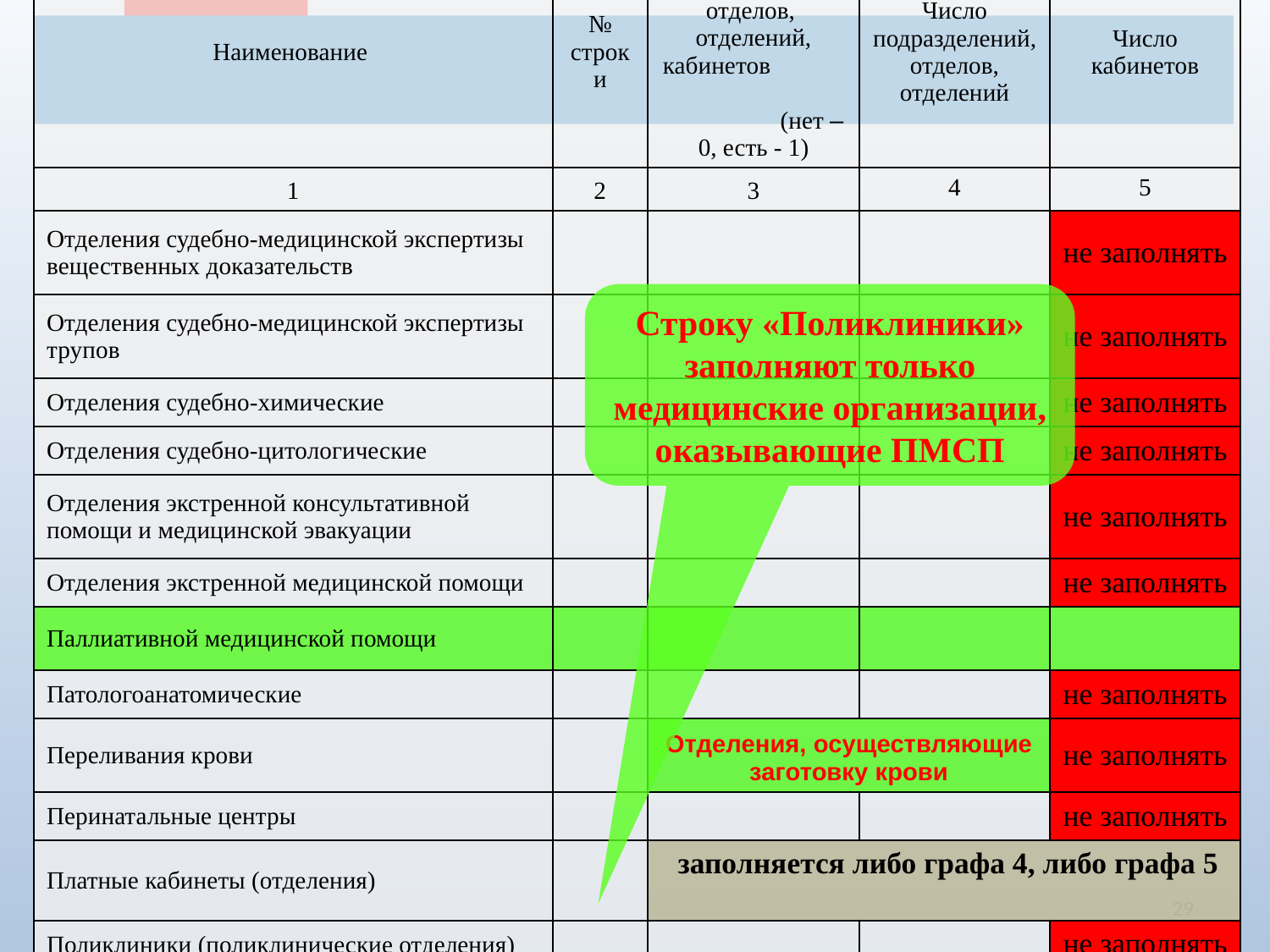

| Наименование | № строки | Наличие подразделений, отделов, отделений, кабинетов (нет – 0, есть - 1) | Число подразделений, отделов, отделений | Число кабинетов |
| --- | --- | --- | --- | --- |
| 1 | 2 | 3 | 4 | 5 |
| Отделения судебно-медицинской экспертизы вещественных доказательств |  |  |  | не заполнять |
| Отделения судебно-медицинской экспертизы трупов |  |  |  | не заполнять |
| Отделения судебно-химические |  |  |  | не заполнять |
| Отделения судебно-цитологические |  |  |  | не заполнять |
| Отделения экстренной консультативной помощи и медицинской эвакуации |  |  |  | не заполнять |
| Отделения экстренной медицинской помощи |  |  |  | не заполнять |
| Паллиативной медицинской помощи |  |  |  |  |
| Патологоанатомические |  |  |  | не заполнять |
| Переливания крови |  | Отделения, осуществляющие заготовку крови |  | не заполнять |
| Перинатальные центры |  |  |  | не заполнять |
| Платные кабинеты (отделения) |  | заполняется либо графа 4, либо графа 5 |  |  |
| Поликлиники (поликлинические отделения) |  |  |  | не заполнять |

Строку «Поликлиники» заполняют только медицинские организации, оказывающие ПМСП
29